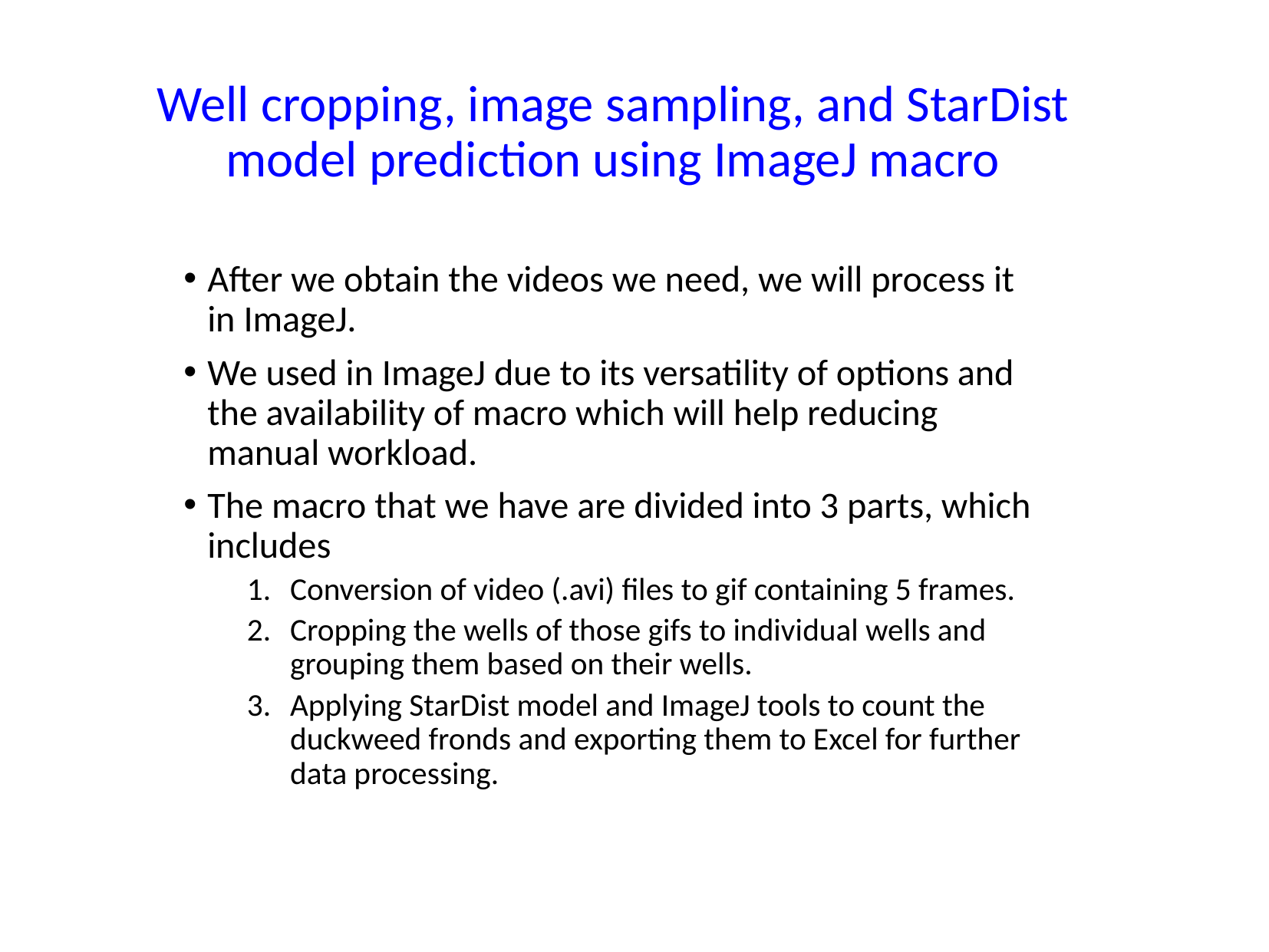

# Well cropping, image sampling, and StarDist model prediction using ImageJ macro
After we obtain the videos we need, we will process it in ImageJ.
We used in ImageJ due to its versatility of options and the availability of macro which will help reducing manual workload.
The macro that we have are divided into 3 parts, which includes
Conversion of video (.avi) files to gif containing 5 frames.
Cropping the wells of those gifs to individual wells and grouping them based on their wells.
Applying StarDist model and ImageJ tools to count the duckweed fronds and exporting them to Excel for further data processing.